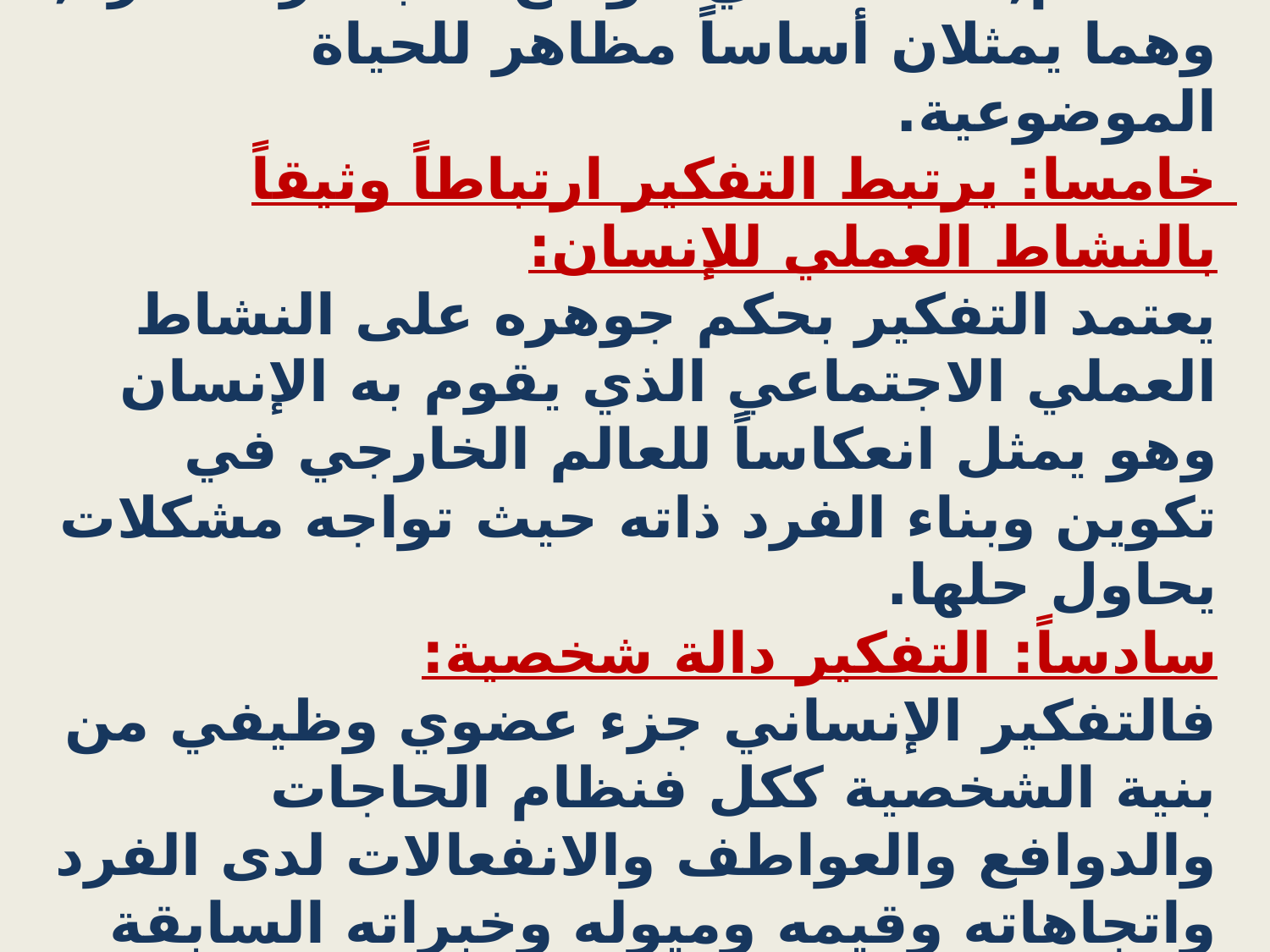

# رابعاً: التفكير انعكاس للعلاقات والروابط بين الظواهر والأحداث والأشياء في شكل لفظي, رمزي: فالتفكير واللغة يرتبطان دائما في وحدة لا تنقسم, فاللغة هي الواقع المباشر للفكرة, وهما يمثلان أساساً مظاهر للحياة الموضوعية. خامسا: يرتبط التفكير ارتباطاً وثيقاً بالنشاط العملي للإنسان: يعتمد التفكير بحكم جوهره على النشاط العملي الاجتماعي الذي يقوم به الإنسان وهو يمثل انعكاساً للعالم الخارجي في تكوين وبناء الفرد ذاته حيث تواجه مشكلات يحاول حلها. سادساً: التفكير دالة شخصية: فالتفكير الإنساني جزء عضوي وظيفي من بنية الشخصية ككل فنظام الحاجات والدوافع والعواطف والانفعالات لدى الفرد واتجاهاته وقيمه وميوله وخبراته السابقة وإحباطاته وإشباعاته كل هذا ينعكس على تفكير الفرد ويوجهه. وأسلوب الفرد في التفكير كثيراً ما يتحدد بأسلوبه في اضطراب الشخصية, وتتضح أعراض المرض النفسي أو العقلي في تفكير الشخص.